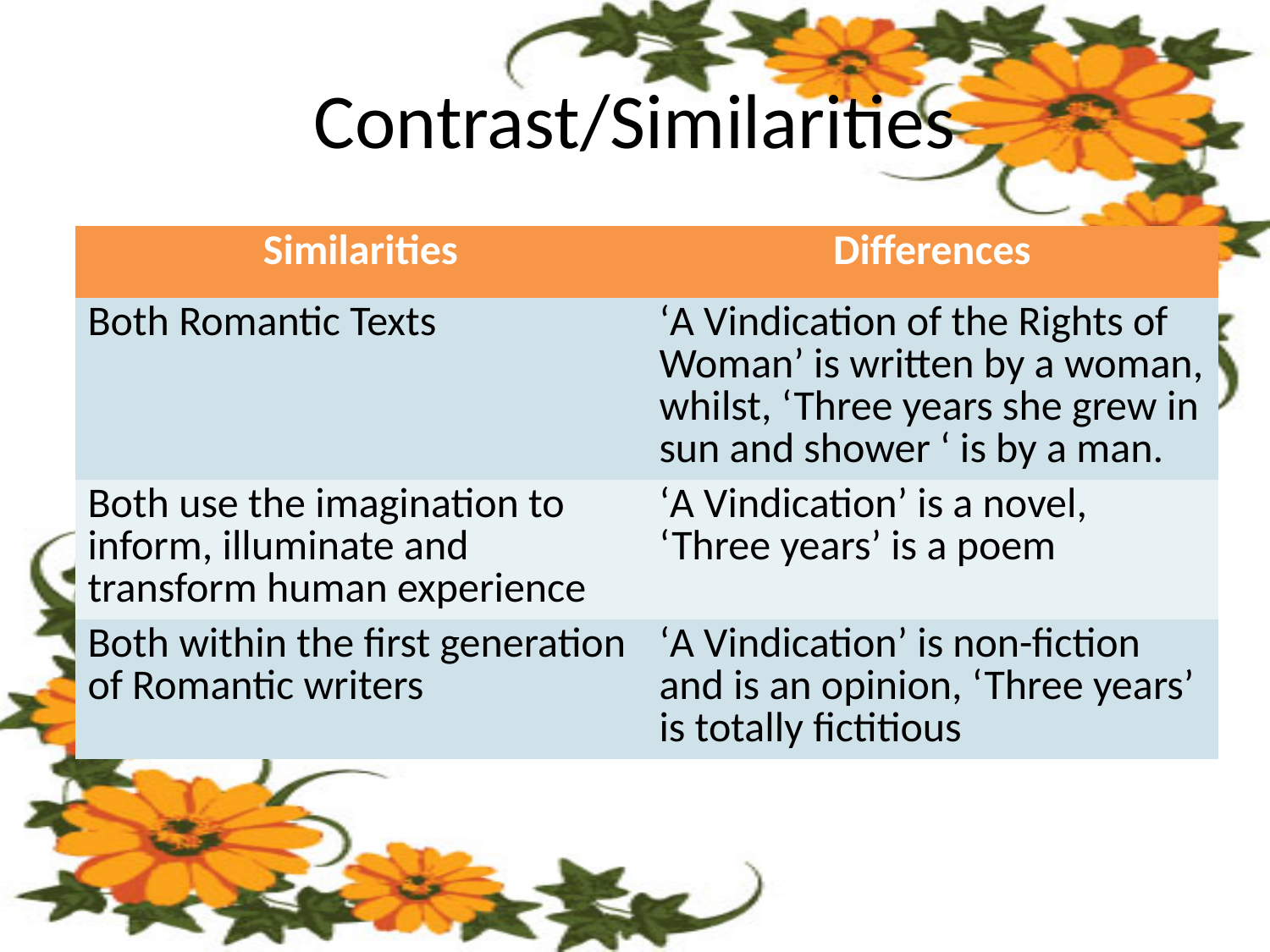

# Contrast/Similarities
| Similarities | Differences |
| --- | --- |
| Both Romantic Texts | ‘A Vindication of the Rights of Woman’ is written by a woman, whilst, ‘Three years she grew in sun and shower ‘ is by a man. |
| Both use the imagination to inform, illuminate and transform human experience | ‘A Vindication’ is a novel, ‘Three years’ is a poem |
| Both within the first generation of Romantic writers | ‘A Vindication’ is non-fiction and is an opinion, ‘Three years’ is totally fictitious |